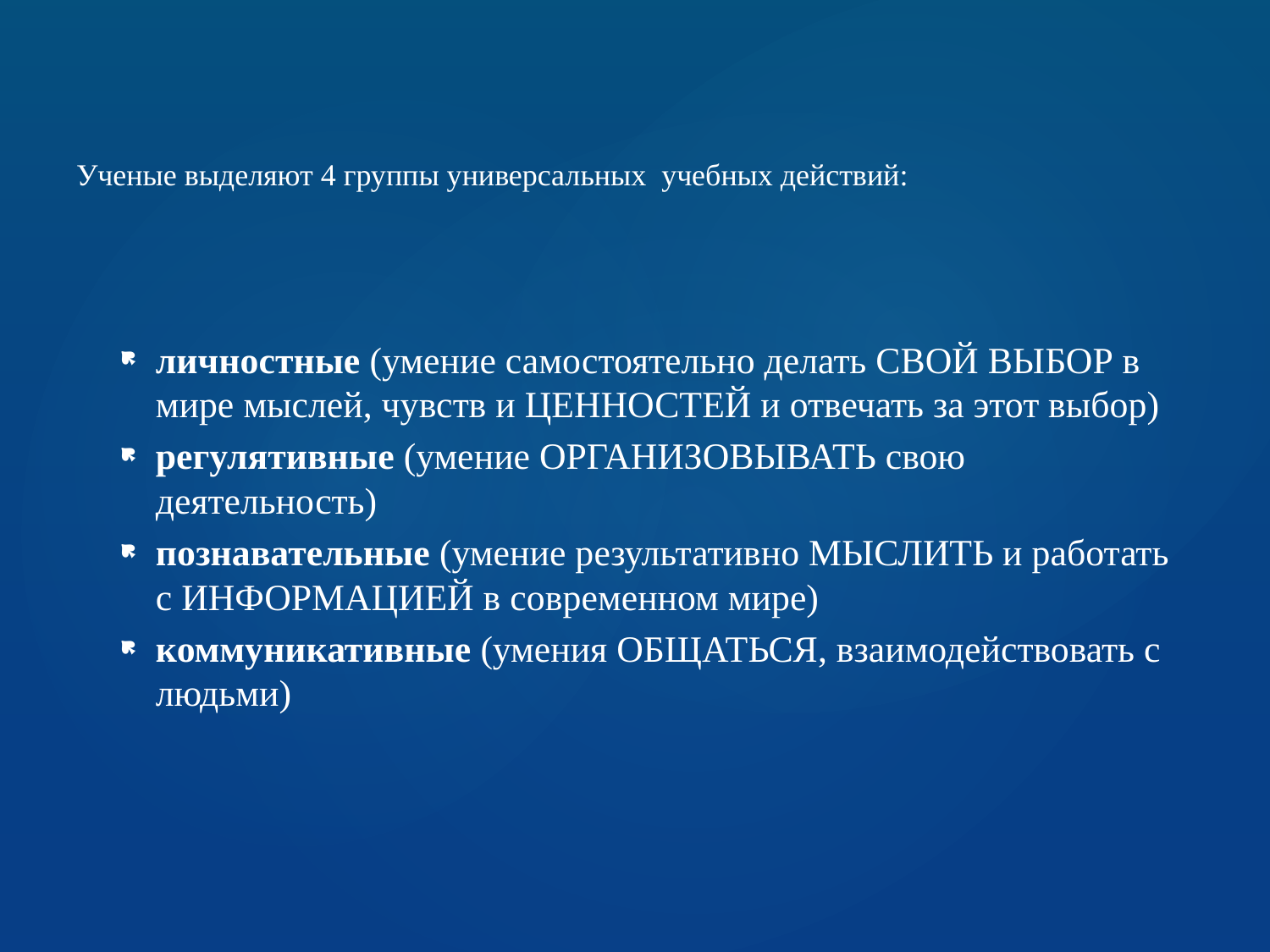

# Ученые выделяют 4 группы универсальных  учебных действий:
личностные (умение самостоятельно делать СВОЙ ВЫБОР в мире мыслей, чувств и ЦЕННОСТЕЙ и отвечать за этот выбор)
регулятивные (умение ОРГАНИЗОВЫВАТЬ свою деятельность)
познавательные (умение результативно МЫСЛИТЬ и работать с ИНФОРМАЦИЕЙ в современном мире)
коммуникативные (умения ОБЩАТЬСЯ, взаимодействовать с людьми)